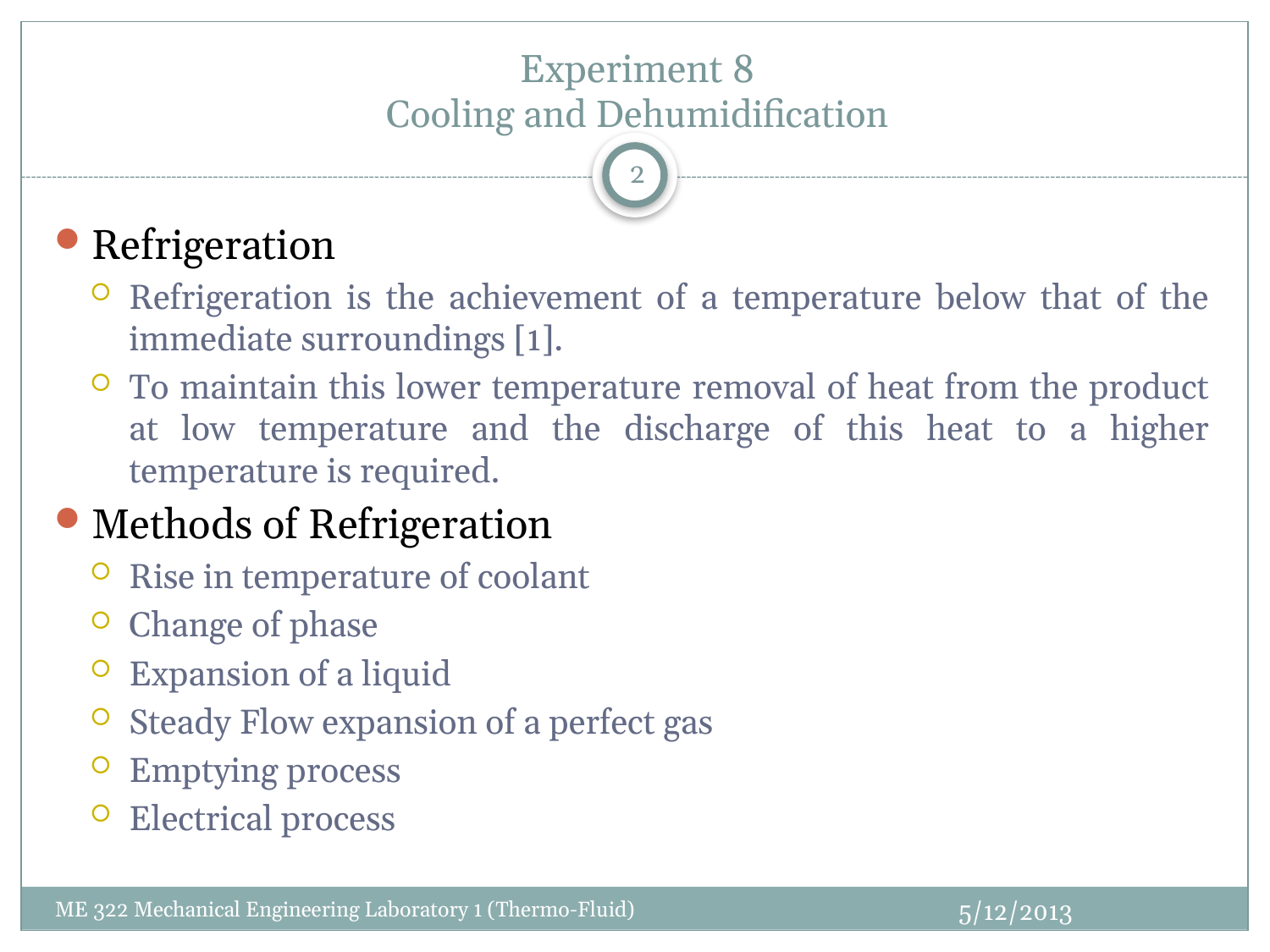

# Experiment 8 Cooling and Dehumidification
2
Refrigeration
Refrigeration is the achievement of a temperature below that of the immediate surroundings [1].
To maintain this lower temperature removal of heat from the product at low temperature and the discharge of this heat to a higher temperature is required.
Methods of Refrigeration
Rise in temperature of coolant
Change of phase
Expansion of a liquid
Steady Flow expansion of a perfect gas
Emptying process
Electrical process
5/12/2013
ME 322 Mechanical Engineering Laboratory 1 (Thermo-Fluid)